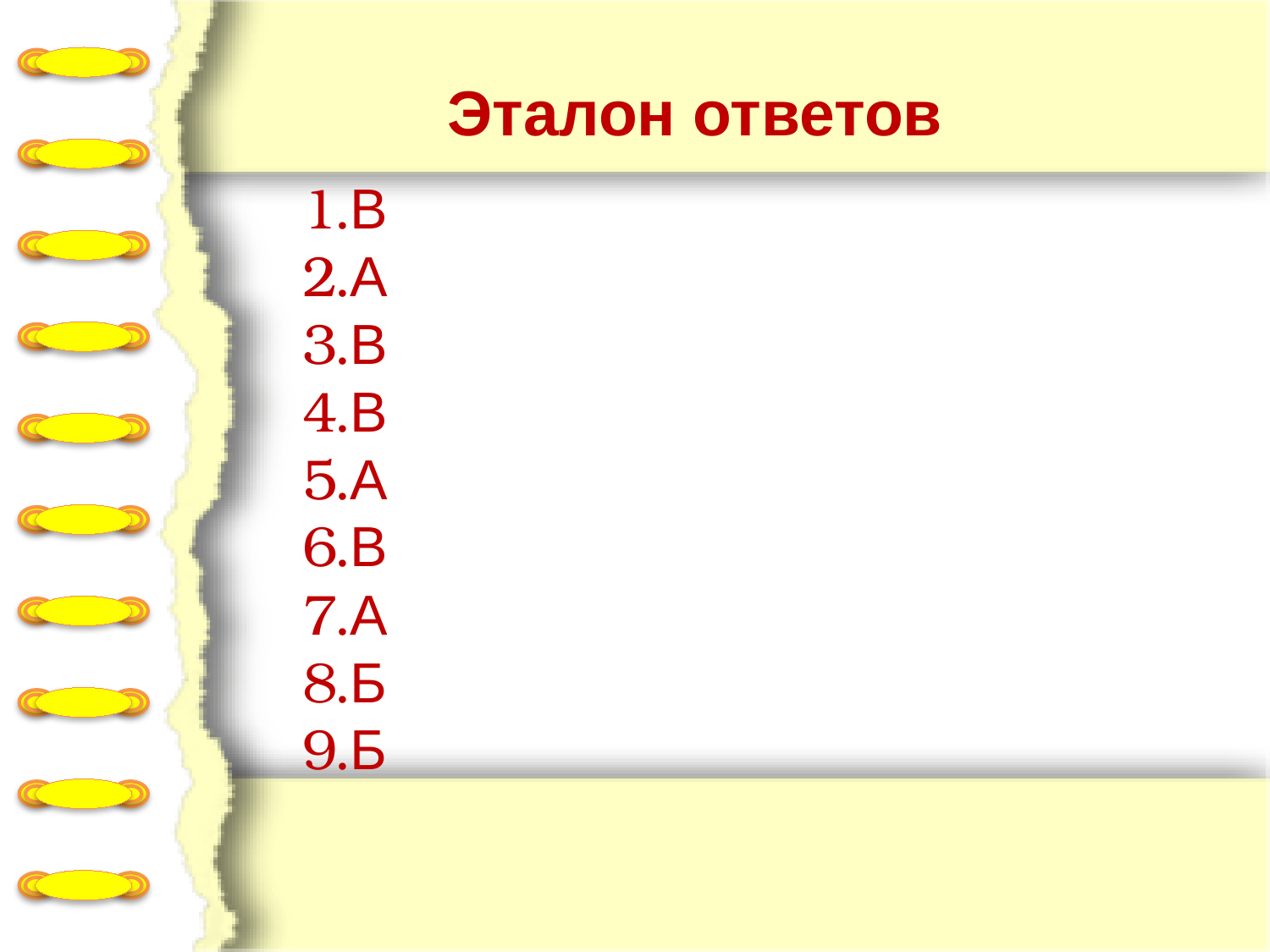

Эталон ответов
В
А
В
В
А
В
А
Б
Б